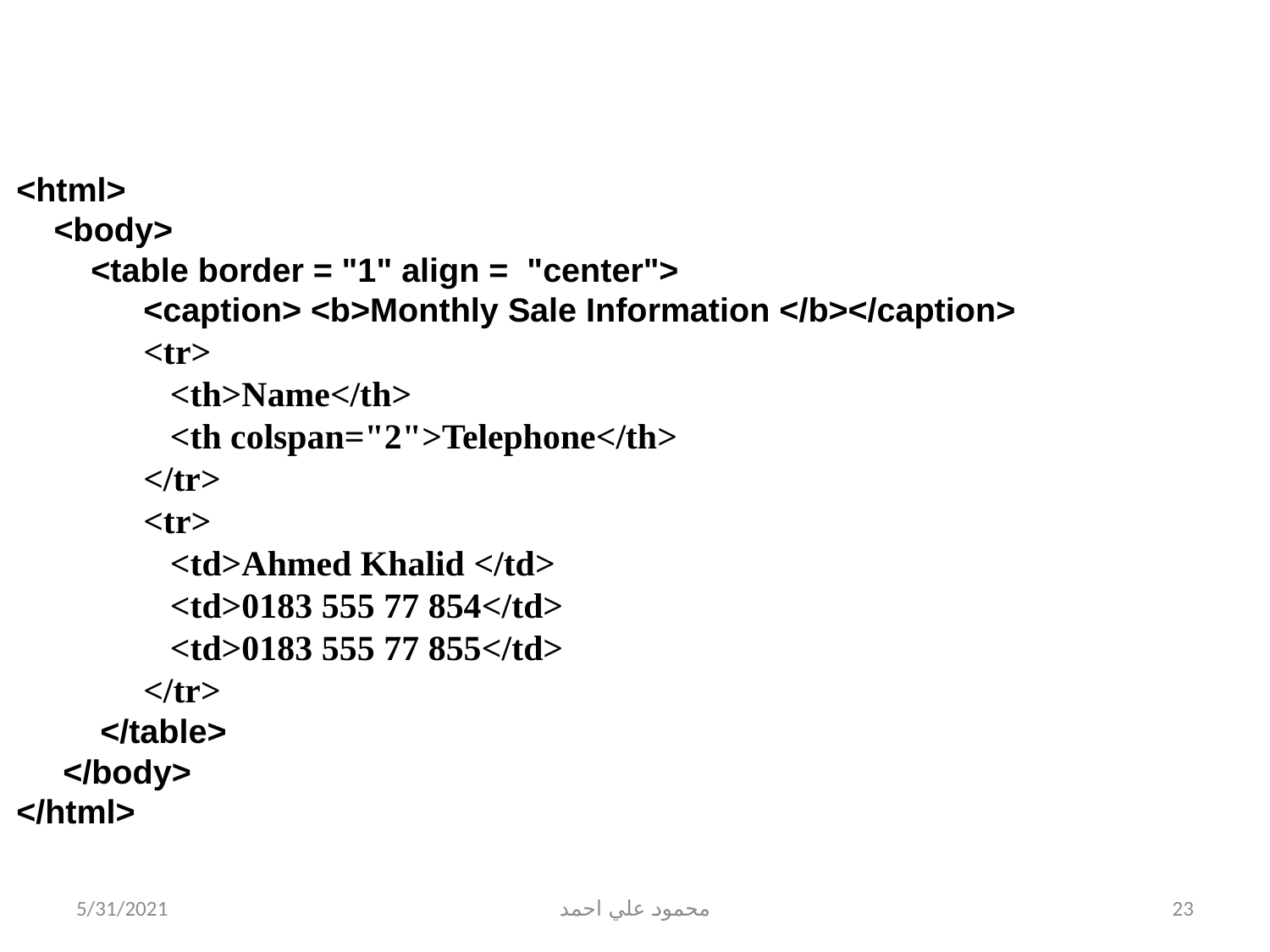

<html>
    <body>
        <table border = "1" align =  "center">
	<caption> <b>Monthly Sale Information </b></caption>
	<tr>
  	   <th>Name</th>
	   <th colspan="2">Telephone</th>
	</tr>
	<tr>
  	   <td>Ahmed Khalid </td>
  	   <td>0183 555 77 854</td>
  	   <td>0183 555 77 855</td>
	</tr>
         </table>
     </body>
</html>
5/31/2021
محمود علي احمد
23